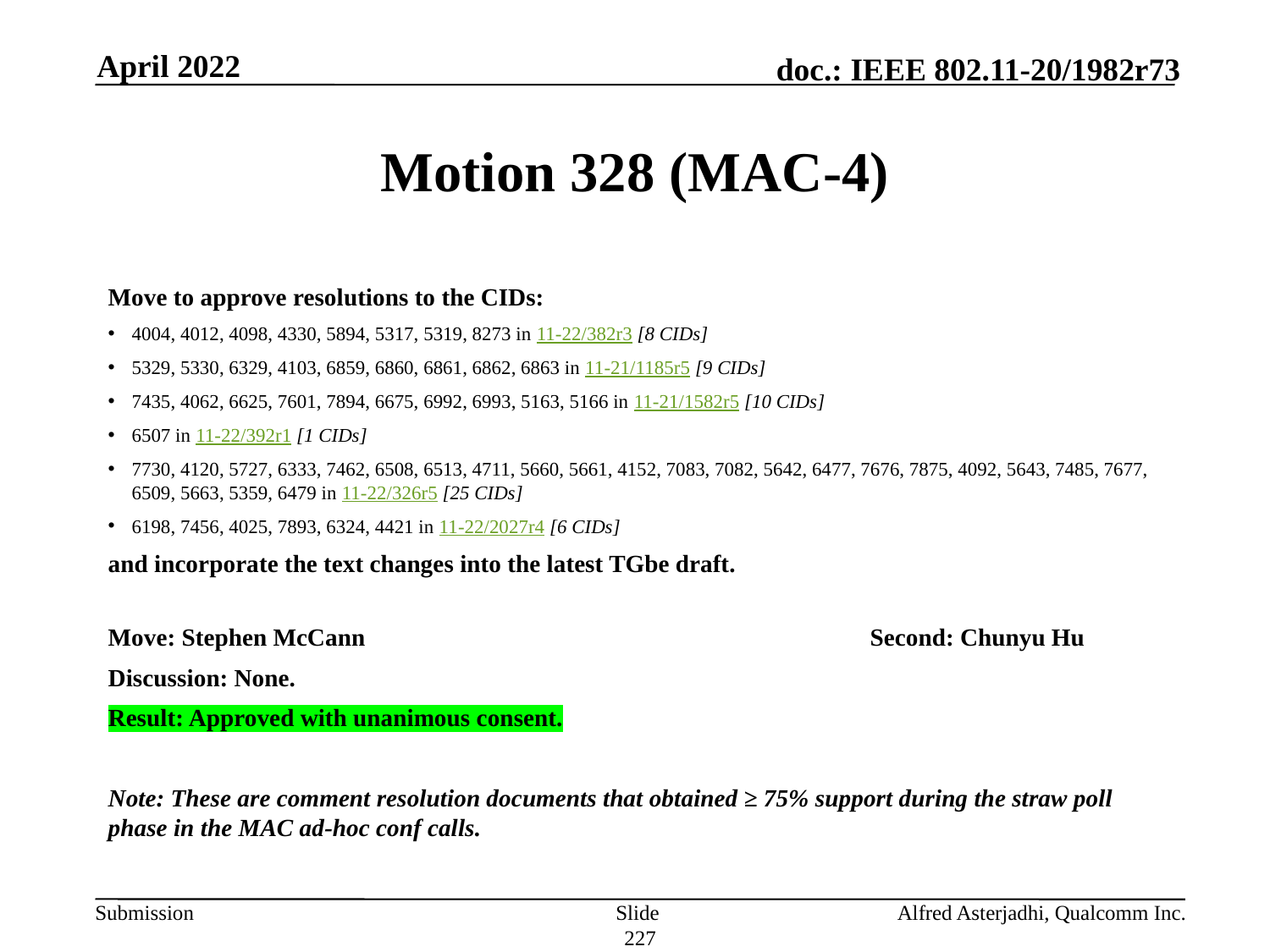

April 2022
# Motion 328 (MAC-4)
Move to approve resolutions to the CIDs:
4004, 4012, 4098, 4330, 5894, 5317, 5319, 8273 in 11-22/382r3 [8 CIDs]
5329, 5330, 6329, 4103, 6859, 6860, 6861, 6862, 6863 in 11-21/1185r5 [9 CIDs]
7435, 4062, 6625, 7601, 7894, 6675, 6992, 6993, 5163, 5166 in 11-21/1582r5 [10 CIDs]
6507 in 11-22/392r1 [1 CIDs]
7730, 4120, 5727, 6333, 7462, 6508, 6513, 4711, 5660, 5661, 4152, 7083, 7082, 5642, 6477, 7676, 7875, 4092, 5643, 7485, 7677, 6509, 5663, 5359, 6479 in 11-22/326r5 [25 CIDs]
6198, 7456, 4025, 7893, 6324, 4421 in 11-22/2027r4 [6 CIDs]
and incorporate the text changes into the latest TGbe draft.

Move: Stephen McCann				Second: Chunyu Hu
Discussion: None.
Result: Approved with unanimous consent.

Note: These are comment resolution documents that obtained ≥ 75% support during the straw poll phase in the MAC ad-hoc conf calls.

Slide 227
Alfred Asterjadhi, Qualcomm Inc.